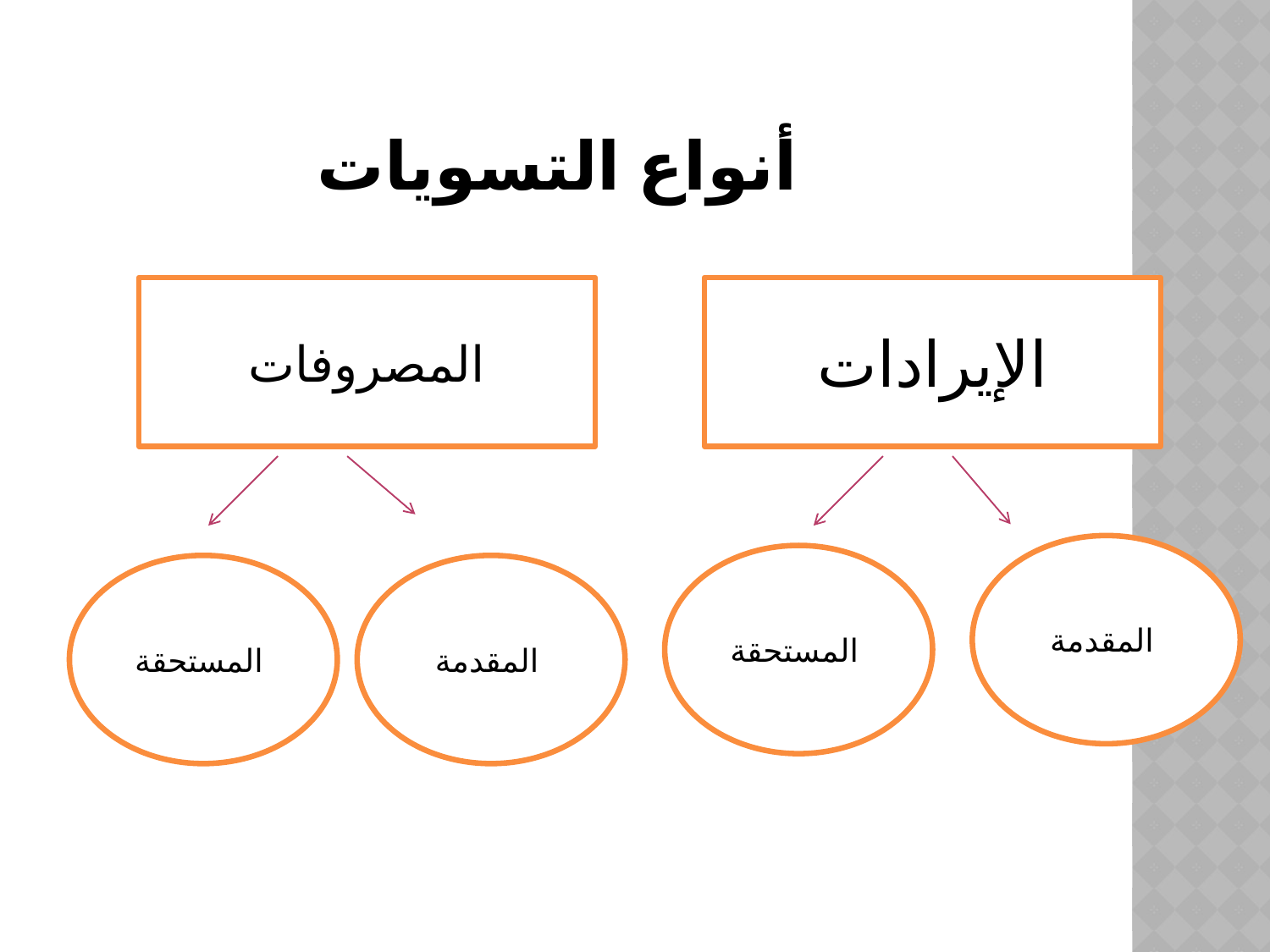

# أنواع التسويات
المصروفات
الإيرادات
المقدمة
المستحقة
المستحقة
المقدمة